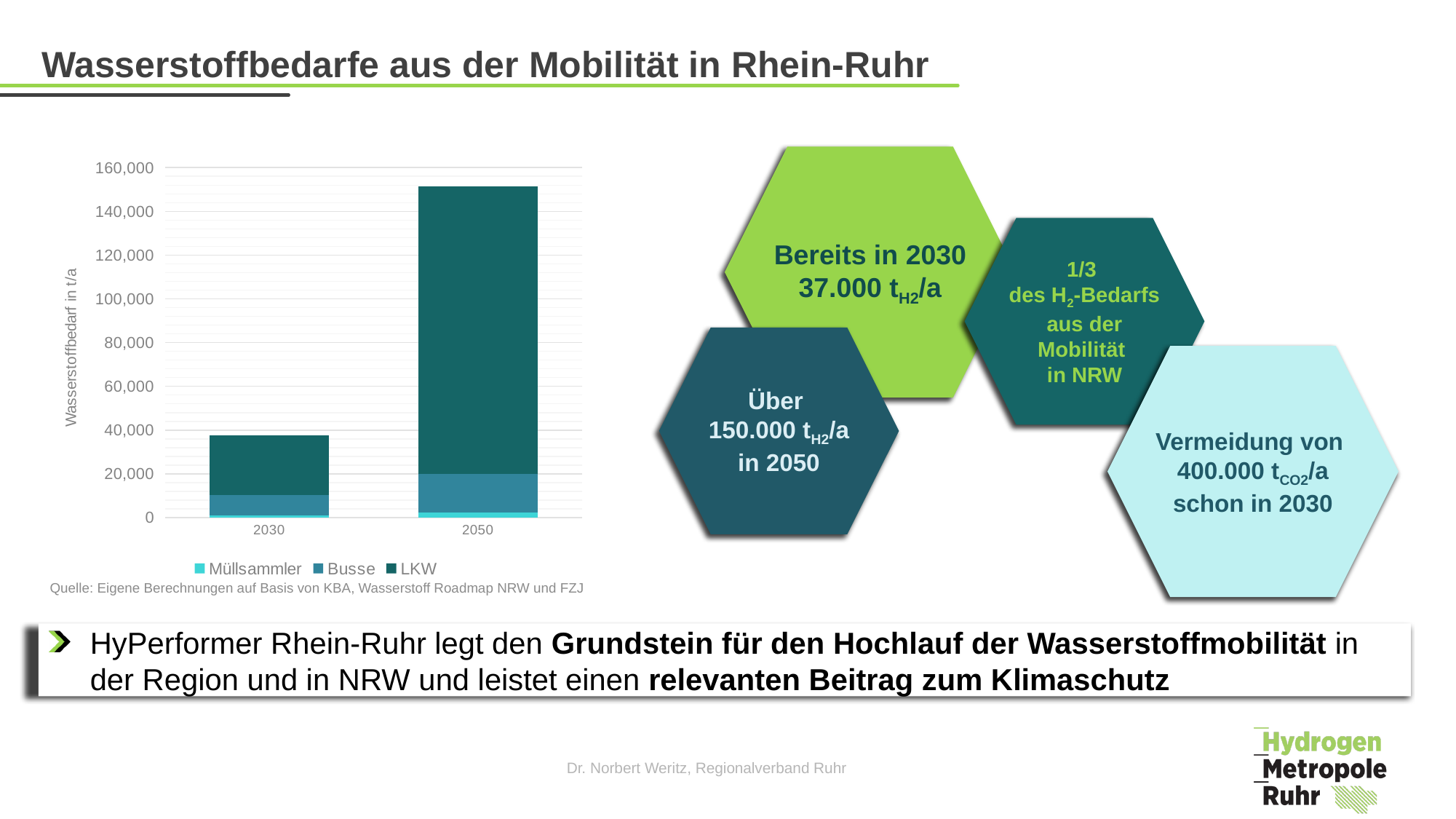

# Wasserstoffbedarfe aus der Mobilität in Rhein-Ruhr
Bereits in 2030 37.000 tH2/a

### Chart

| Category | Müllsammler | Busse | LKW |
|---|---|---|---|
| 2030 | 884.52 | 9576.0 | 27280.0 |
| 2050 | 2363.636363636364 | 17454.545454545456 | 131515.15151515152 |
1/3
des H2-Bedarfs aus der Mobilität
in NRW
Über
150.000 tH2/a in 2050
Vermeidung von
400.000 tCO2/a schon in 2030
Quelle: Eigene Berechnungen auf Basis von KBA, Wasserstoff Roadmap NRW und FZJ
HyPerformer Rhein-Ruhr legt den Grundstein für den Hochlauf der Wasserstoffmobilität in der Region und in NRW und leistet einen relevanten Beitrag zum Klimaschutz
Dr. Norbert Weritz, Regionalverband Ruhr